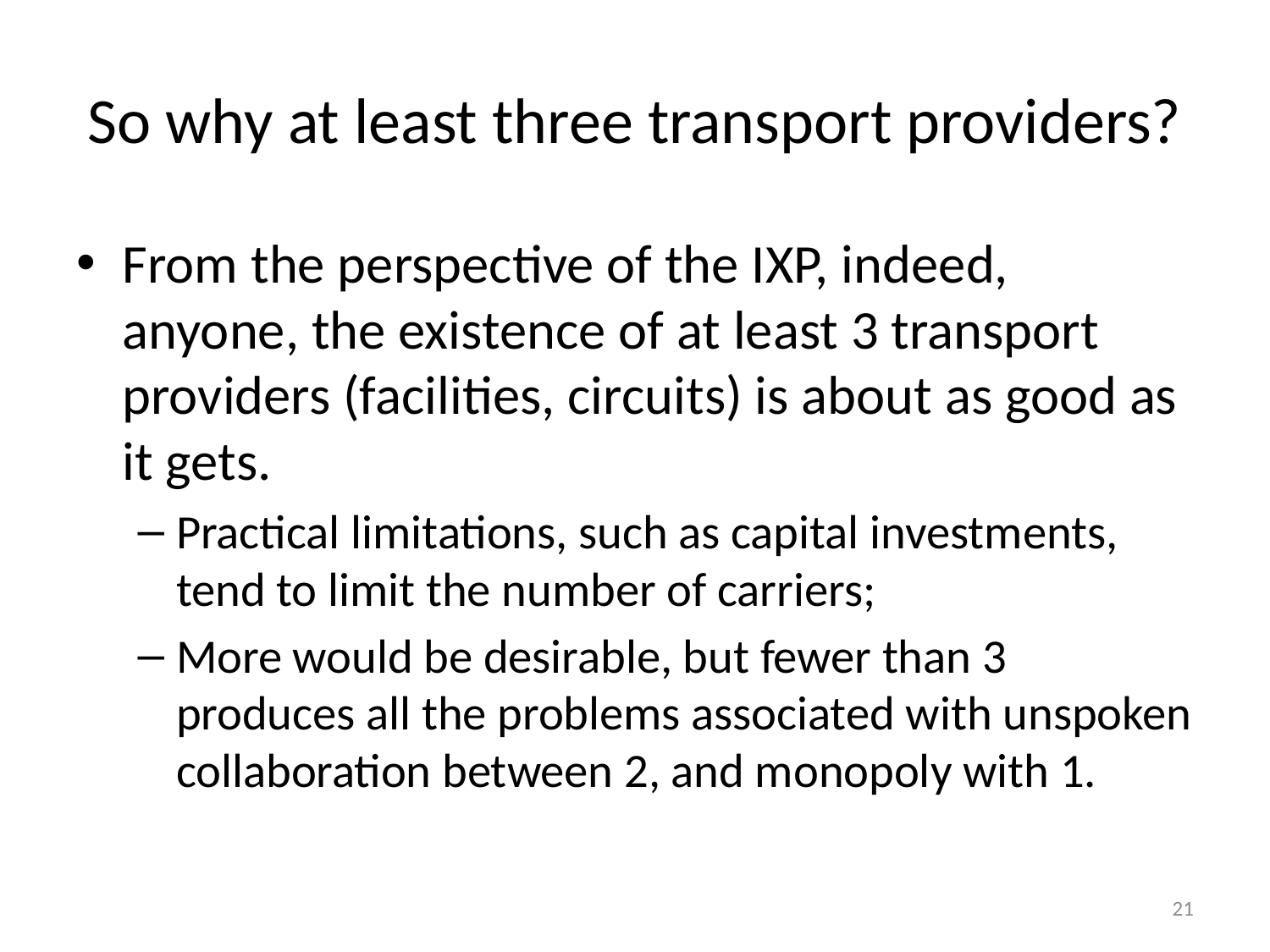

# So why at least three transport providers?
From the perspective of the IXP, indeed, anyone, the existence of at least 3 transport providers (facilities, circuits) is about as good as it gets.
Practical limitations, such as capital investments, tend to limit the number of carriers;
More would be desirable, but fewer than 3 produces all the problems associated with unspoken collaboration between 2, and monopoly with 1.
21